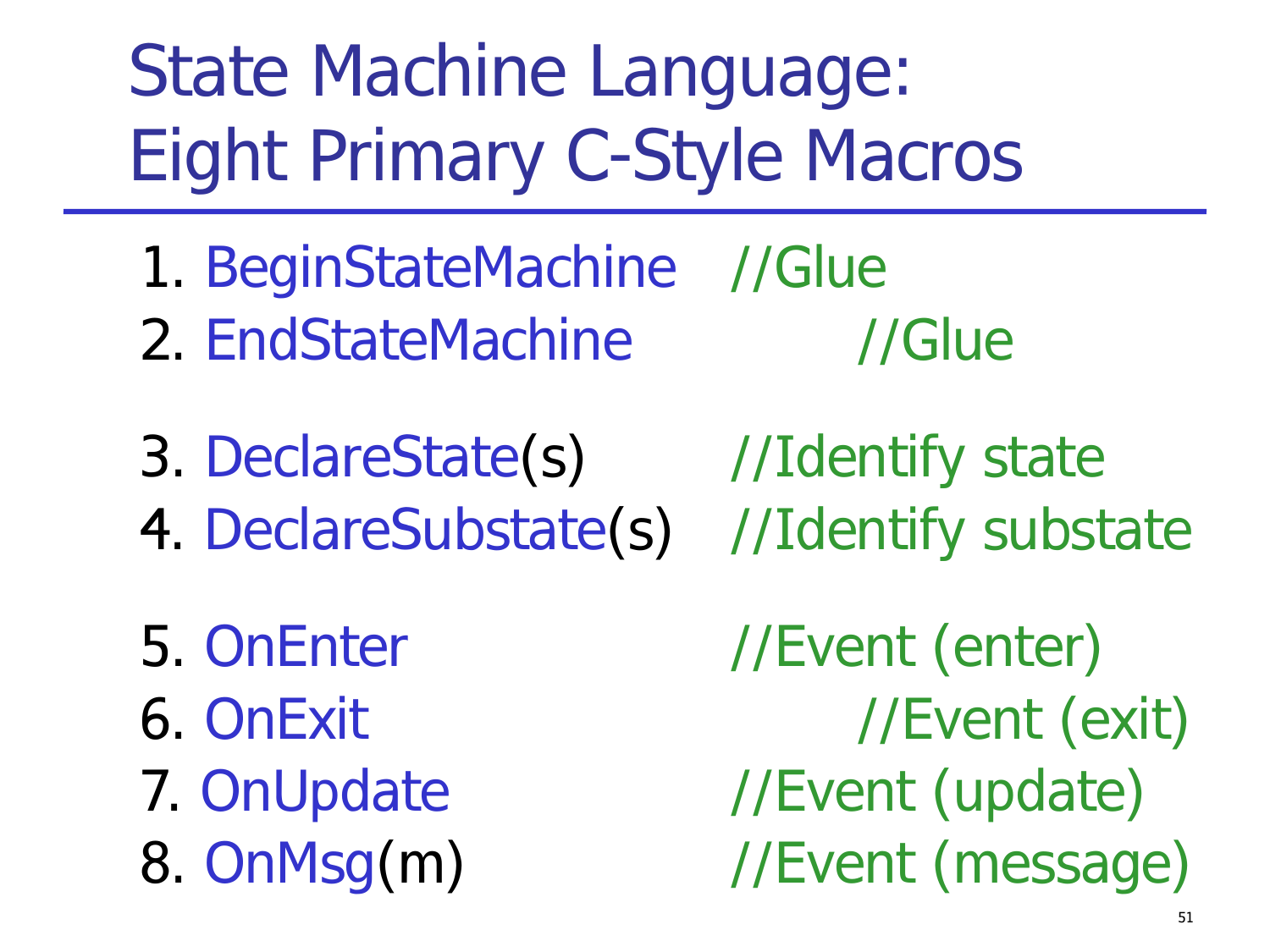

# State Machine Language: Eight Primary C-Style Macros
1. BeginStateMachine	//Glue
2. EndStateMachine		//Glue

3. DeclareState(s)		//Identify state
4. DeclareSubstate(s)	//Identify substate

5. OnEnter			//Event (enter)
6. OnExit				//Event (exit)
7. OnUpdate			//Event (update)
8. OnMsg(m)			//Event (message)
51